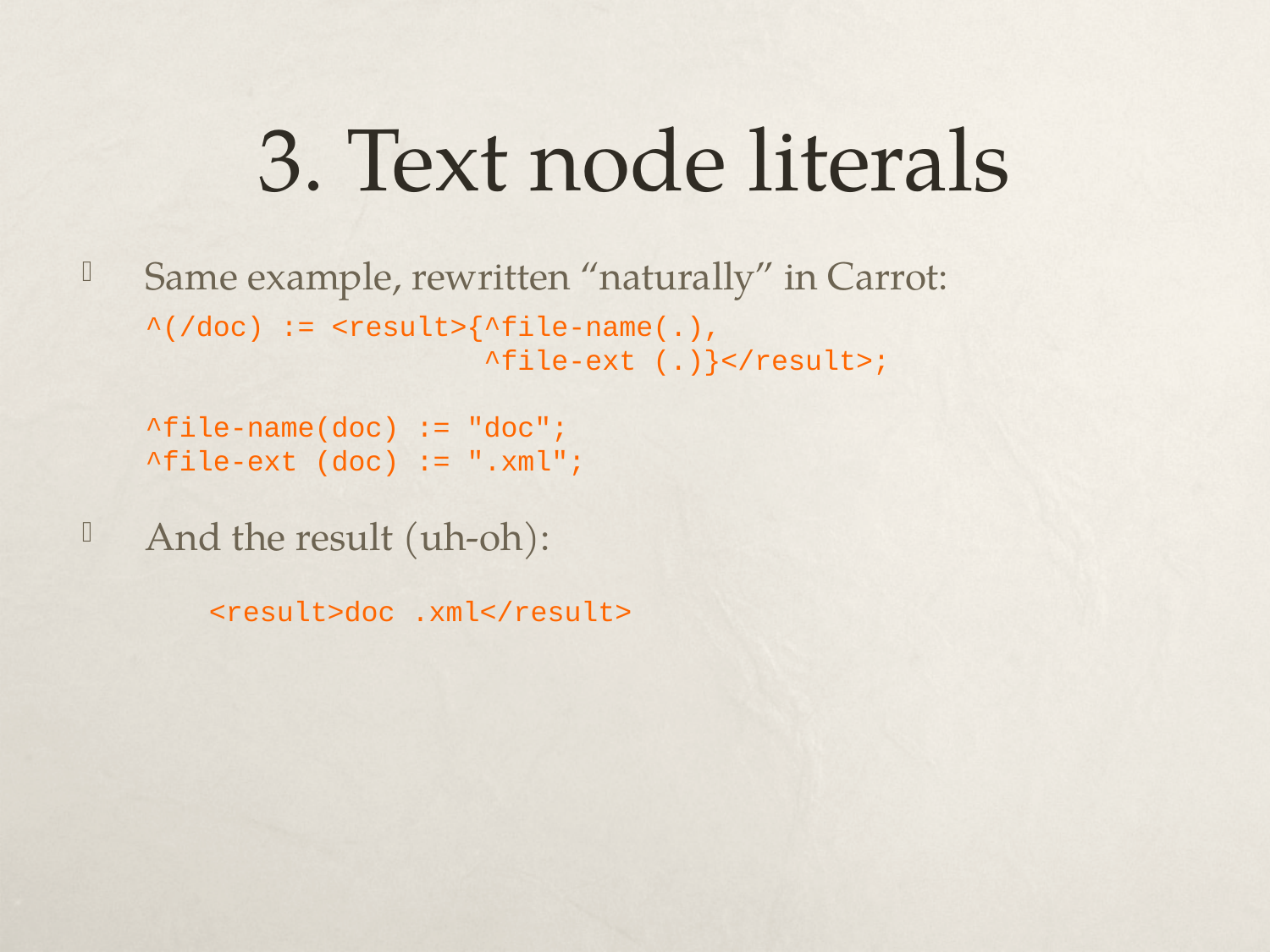

# 3. Text node literals
Same example, rewritten “naturally” in Carrot:
^(/doc) := <result>{^file-name(.),
                    ^file-ext (.)}</result>;
^file-name(doc) := "doc";
^file-ext (doc) := ".xml";
And the result (uh-oh):
	<result>doc .xml</result>